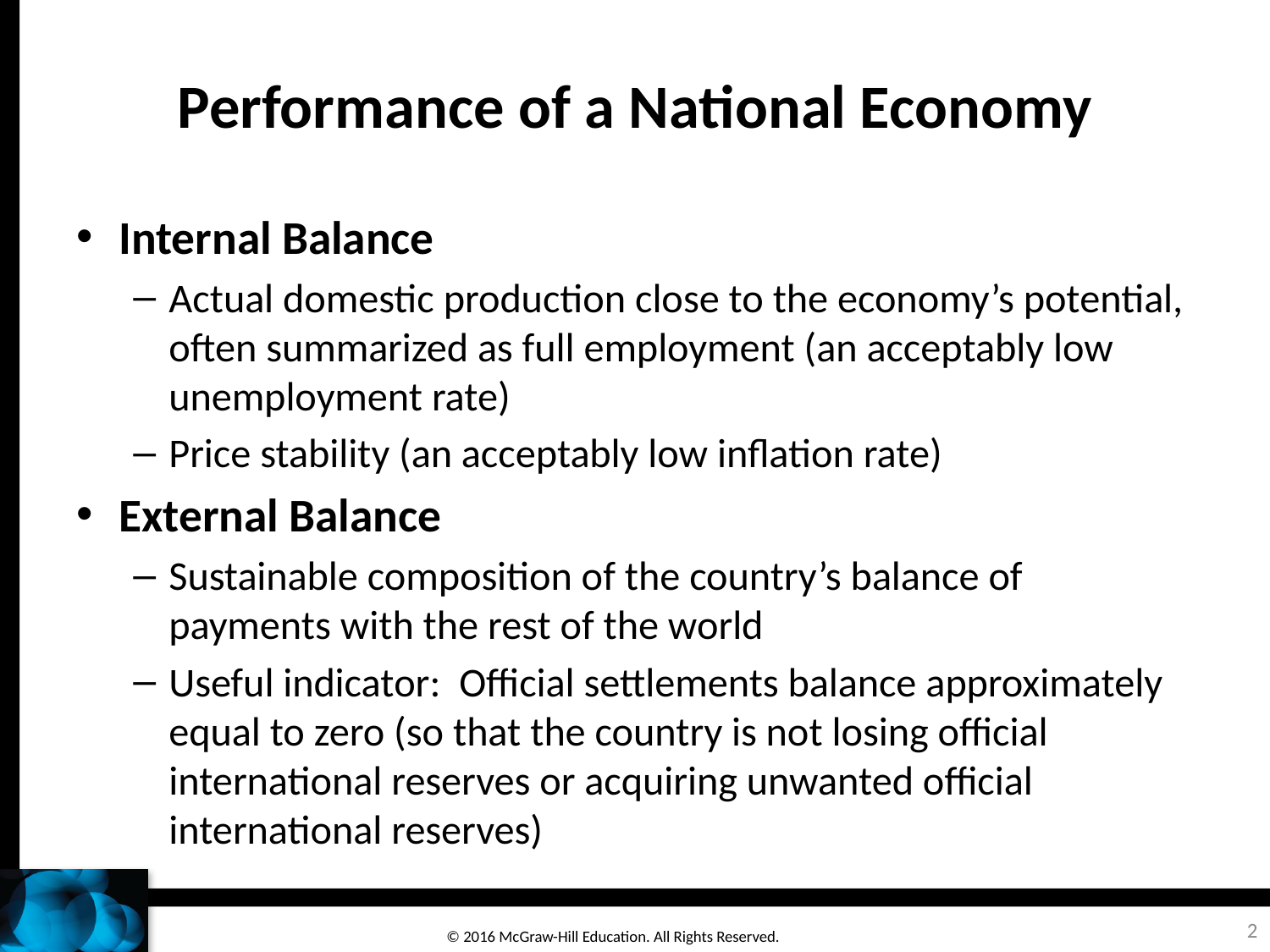

# Performance of a National Economy
Internal Balance
Actual domestic production close to the economy’s potential, often summarized as full employment (an acceptably low unemployment rate)
Price stability (an acceptably low inflation rate)
External Balance
Sustainable composition of the country’s balance of payments with the rest of the world
Useful indicator:  Official settlements balance approximately equal to zero (so that the country is not losing official international reserves or acquiring unwanted official international reserves)
2
© 2016 McGraw-Hill Education. All Rights Reserved.